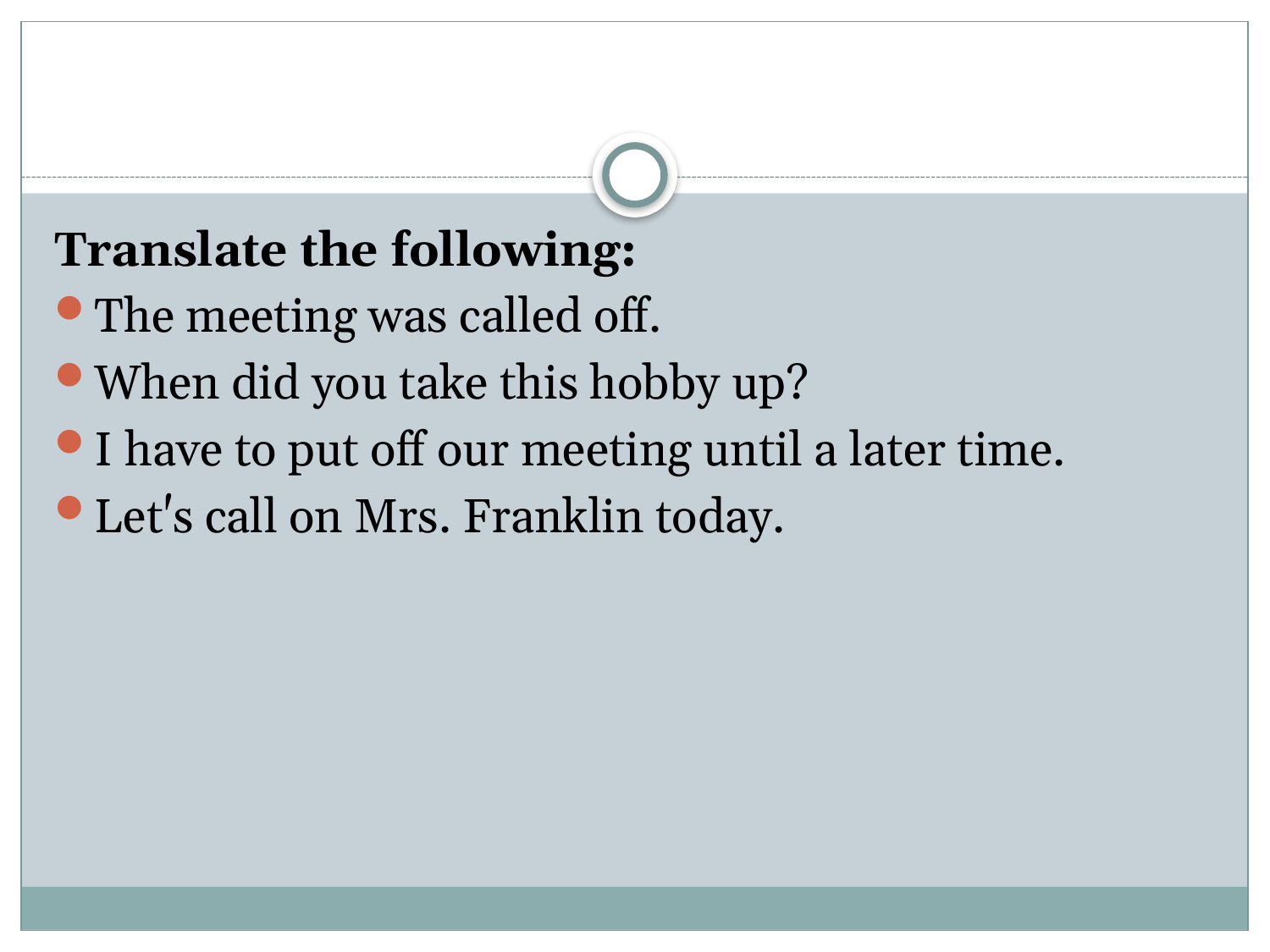

Translate the following:
The meeting was called off.
When did you take this hobby up?
I have to put off our meeting until a later time.
Let's call on Mrs. Franklin today.